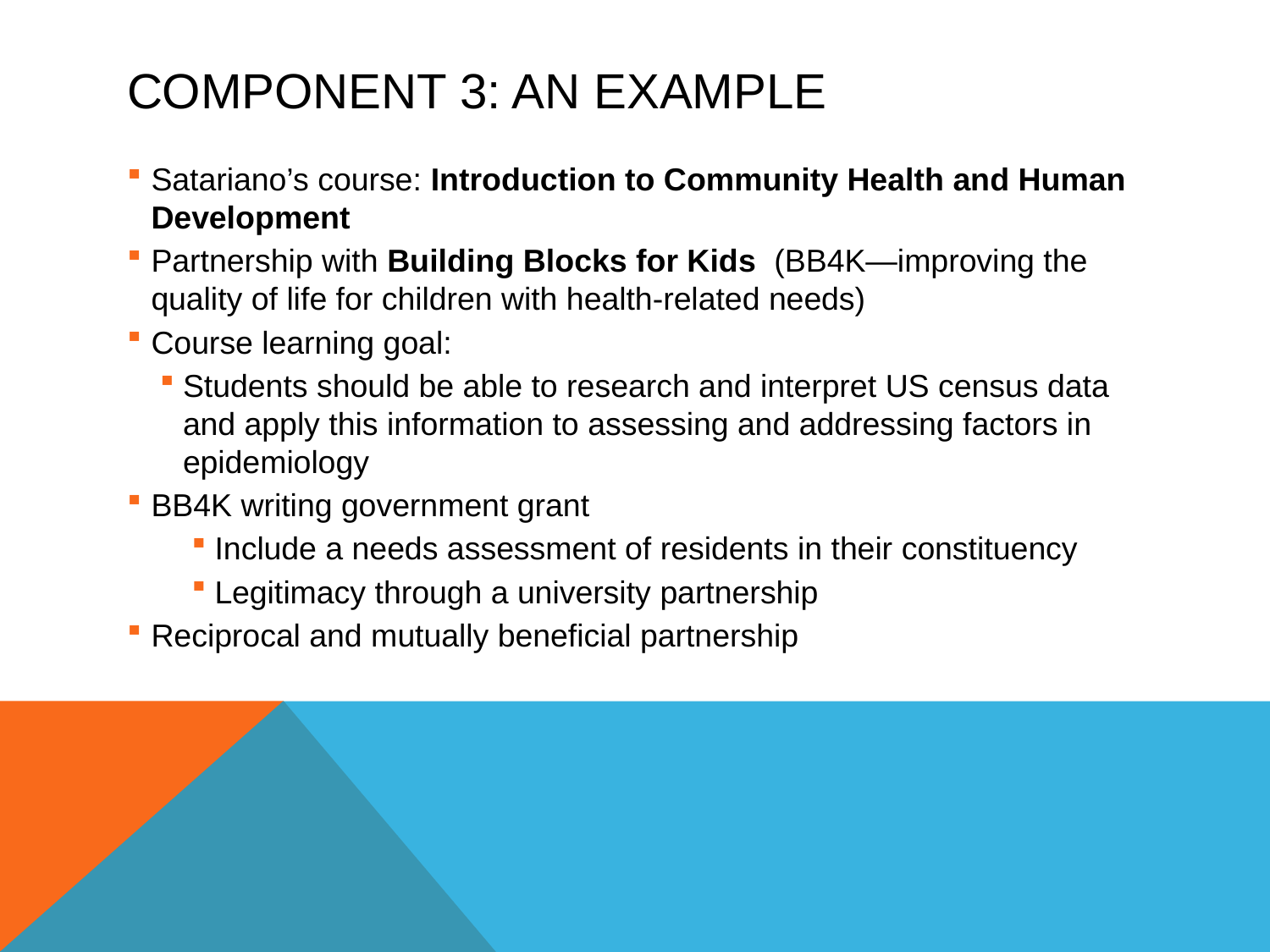

# Component 3: AN Example
Satariano’s course: Introduction to Community Health and Human Development
Partnership with Building Blocks for Kids  (BB4K—improving the quality of life for children with health-related needs)
Course learning goal:
Students should be able to research and interpret US census data and apply this information to assessing and addressing factors in epidemiology
BB4K writing government grant
Include a needs assessment of residents in their constituency
Legitimacy through a university partnership
Reciprocal and mutually beneficial partnership